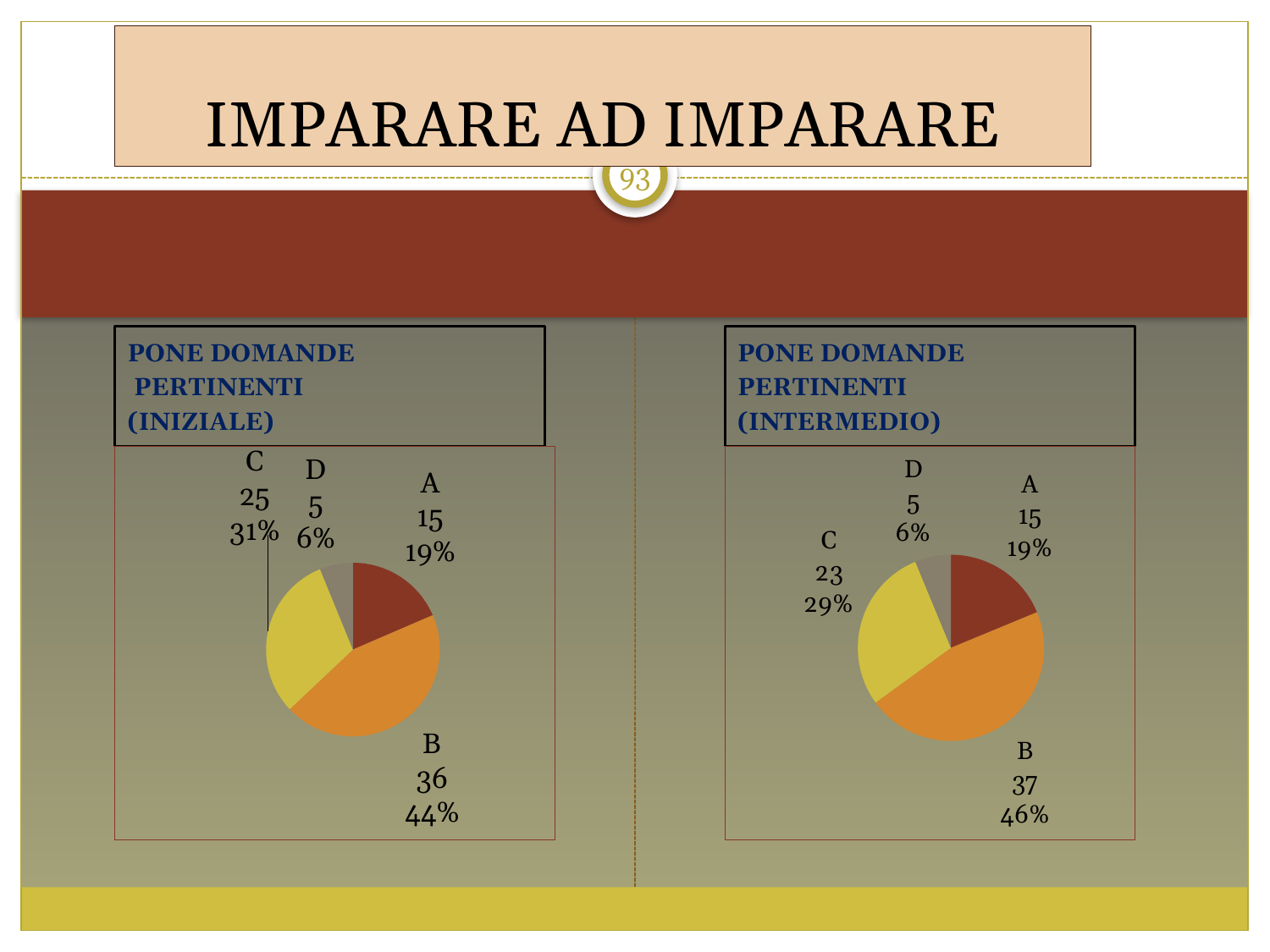

# IMPARARE AD IMPARARE
93
PONE DOMANDE
 PERTINENTI
(INIZIALE)
PONE DOMANDE
PERTINENTI
(INTERMEDIO)

### Chart

| Category | Vendite |
|---|---|
| A | 15.0 |
| B | 36.0 |
| C | 25.0 |
| D | 5.0 |

### Chart

| Category | Vendite |
|---|---|
| A | 15.0 |
| B | 37.0 |
| C | 23.0 |
| D | 5.0 |